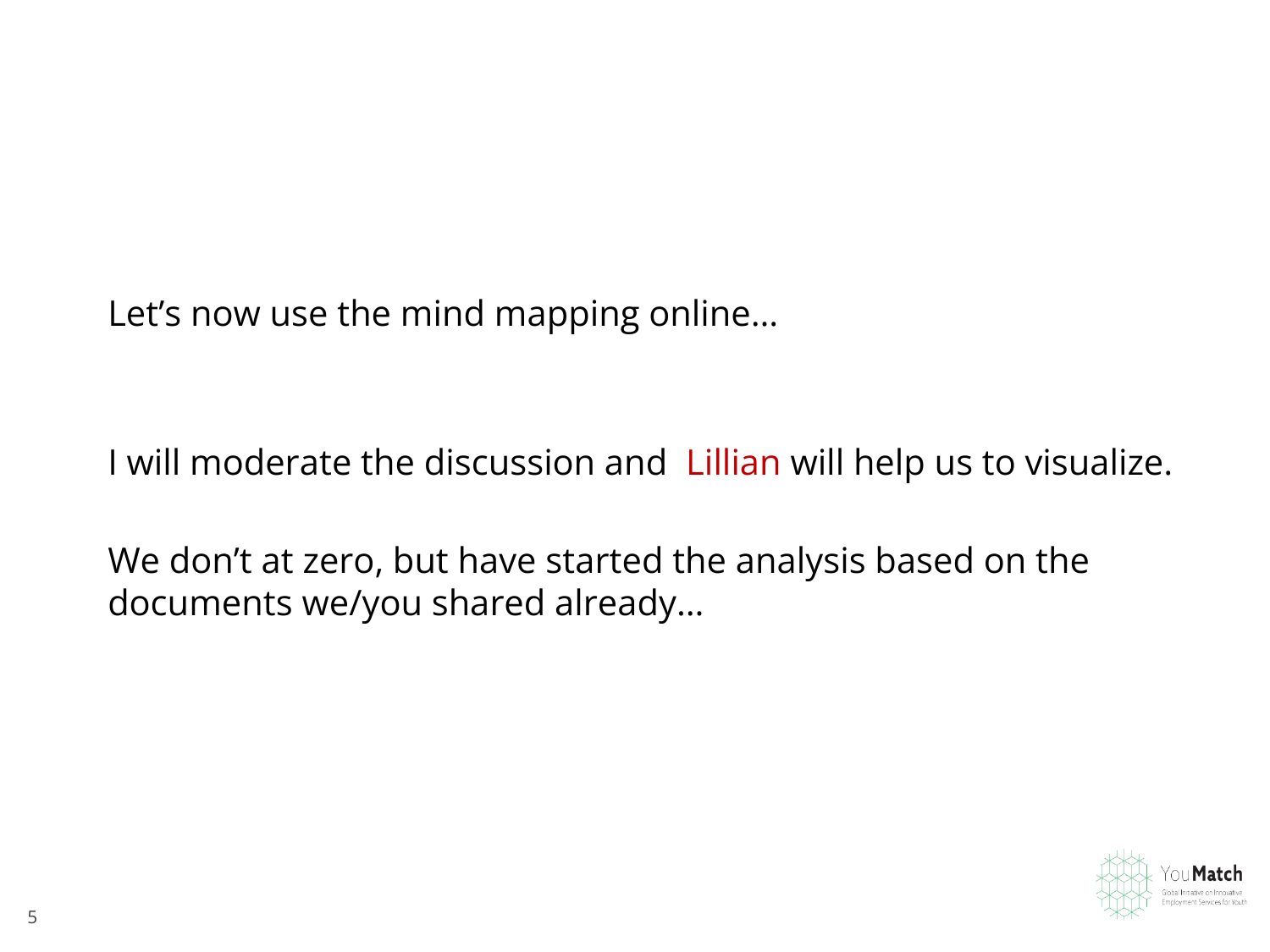

Let’s now use the mind mapping online…

I will moderate the discussion and  Lillian will help us to visualize.

We don’t at zero, but have started the analysis based on the documents we/you shared already…
5